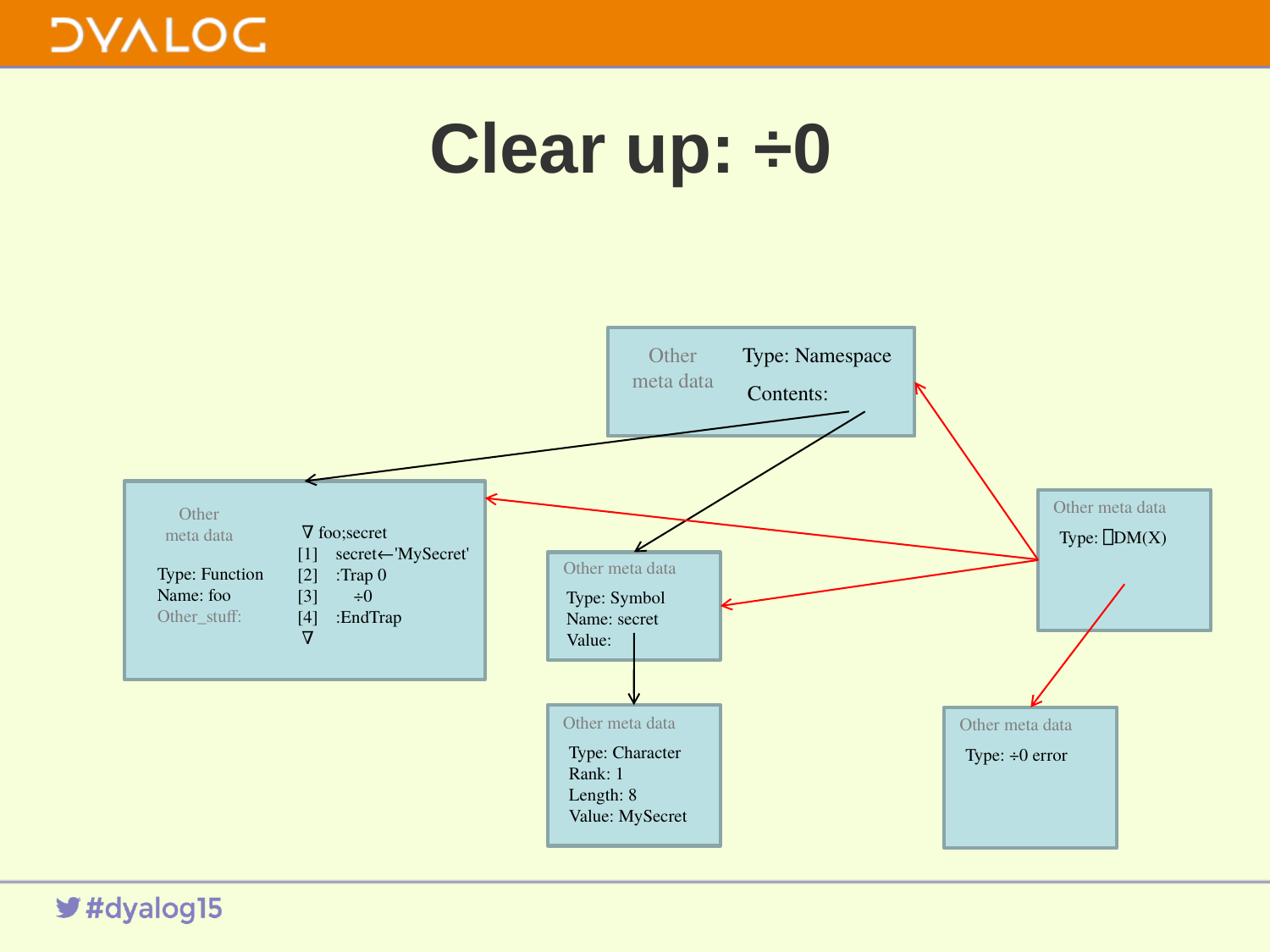

# Clear up: ÷0

Other
meta data
Type: Namespace
Contents:

Other
 meta data
 ∇ foo;secret
[1]    secret←'MySecret'
[2]    :Trap 0
[3]        ÷0
[4]    :EndTrap
 ∇
Other meta data

Type: Symbol
Name: secret
Value:
Type: Function
Name: foo
Other_stuff:
Other meta data

Type: Character
Rank: 1
Length: 8
Value: MySecret
Other meta data

Type: ⎕DM(X)
Other meta data

Type: ÷0 error